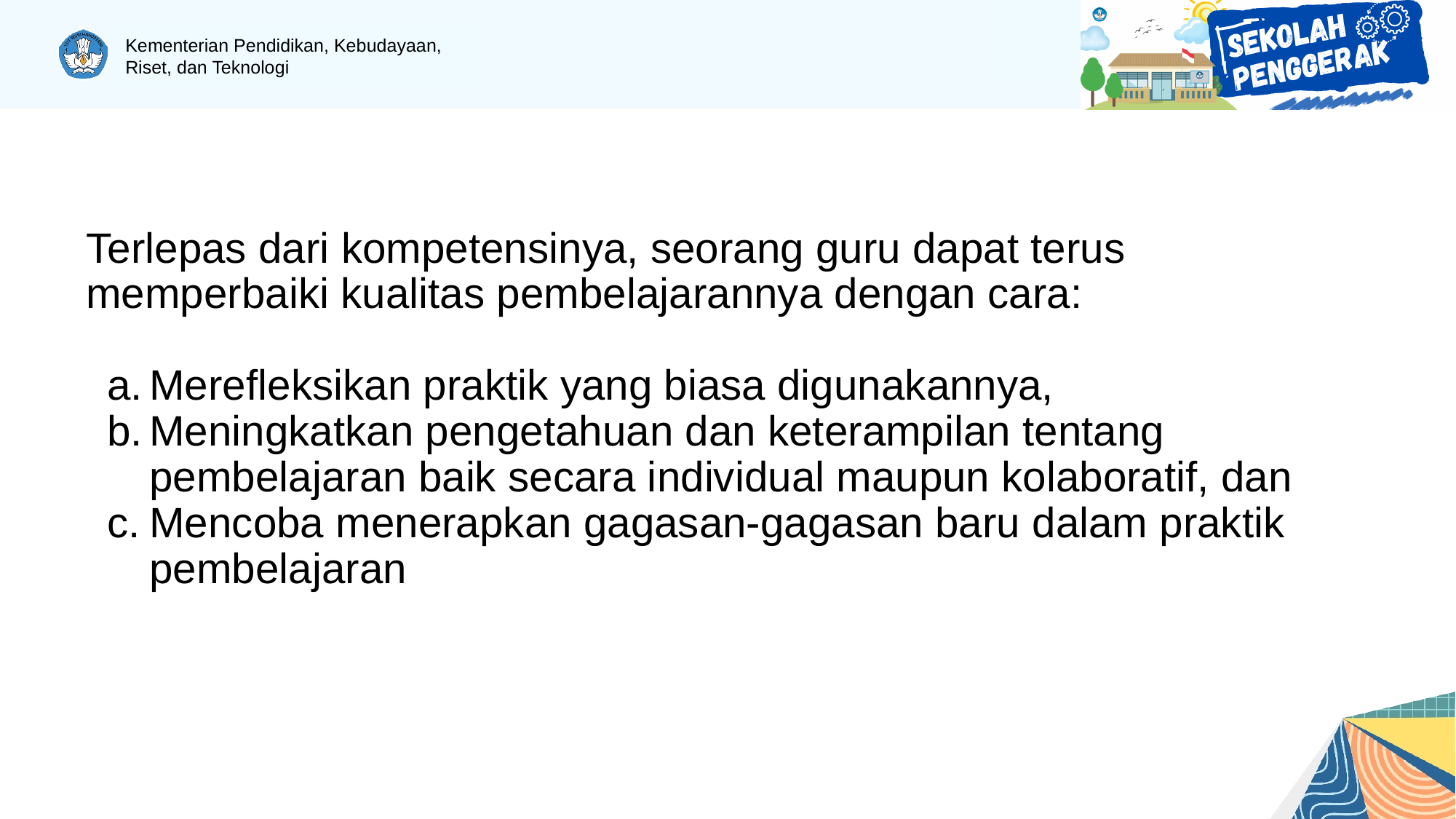

Terlepas dari kompetensinya, seorang guru dapat terus memperbaiki kualitas pembelajarannya dengan cara:

Merefleksikan praktik yang biasa digunakannya,
Meningkatkan pengetahuan dan keterampilan tentang pembelajaran baik secara individual maupun kolaboratif, dan
Mencoba menerapkan gagasan-gagasan baru dalam praktik pembelajaran